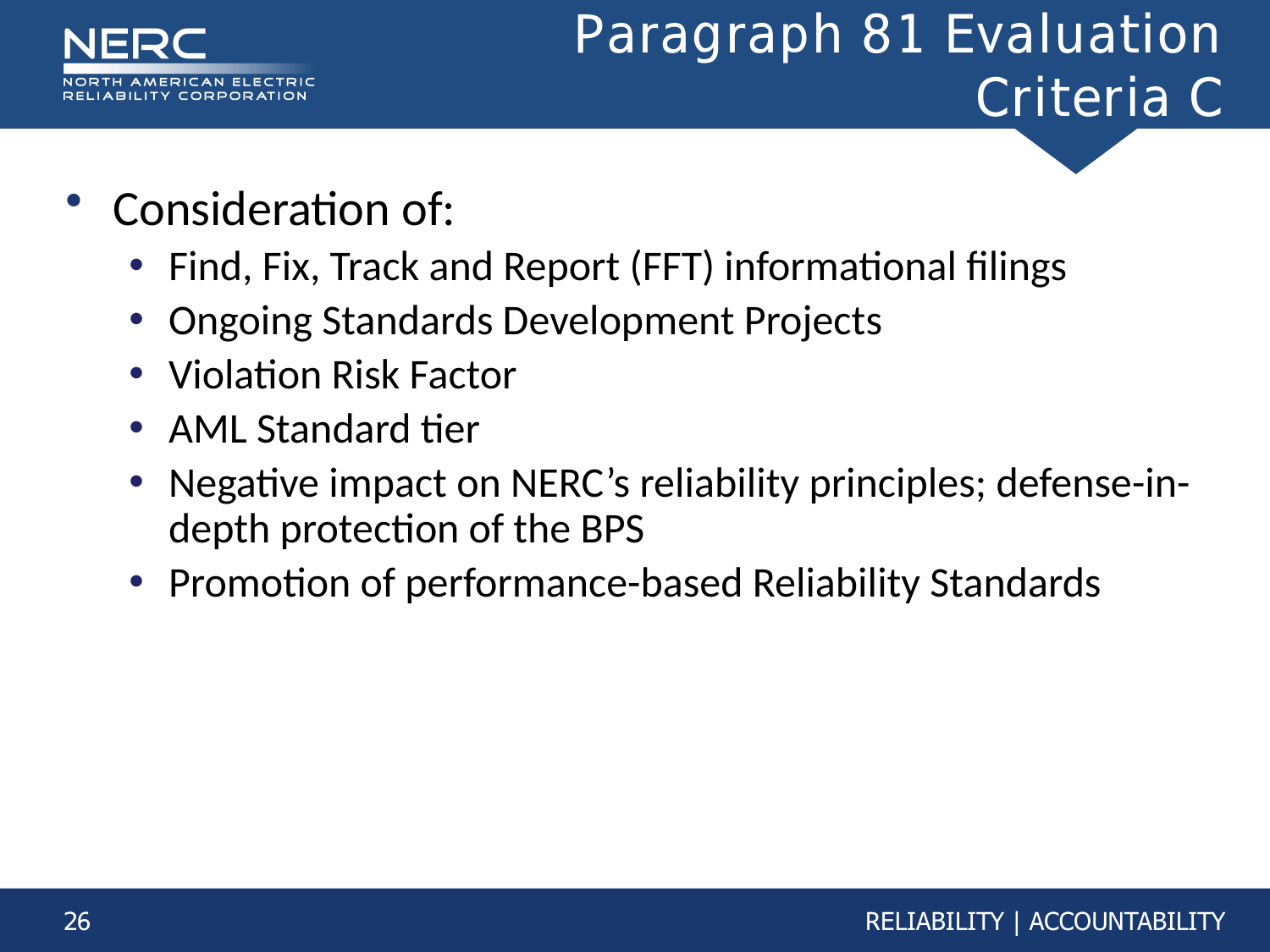

# Paragraph 81 Evaluation Criteria C
Consideration of:
Find, Fix, Track and Report (FFT) informational filings
Ongoing Standards Development Projects
Violation Risk Factor
AML Standard tier
Negative impact on NERC’s reliability principles; defense-in-depth protection of the BPS
Promotion of performance-based Reliability Standards